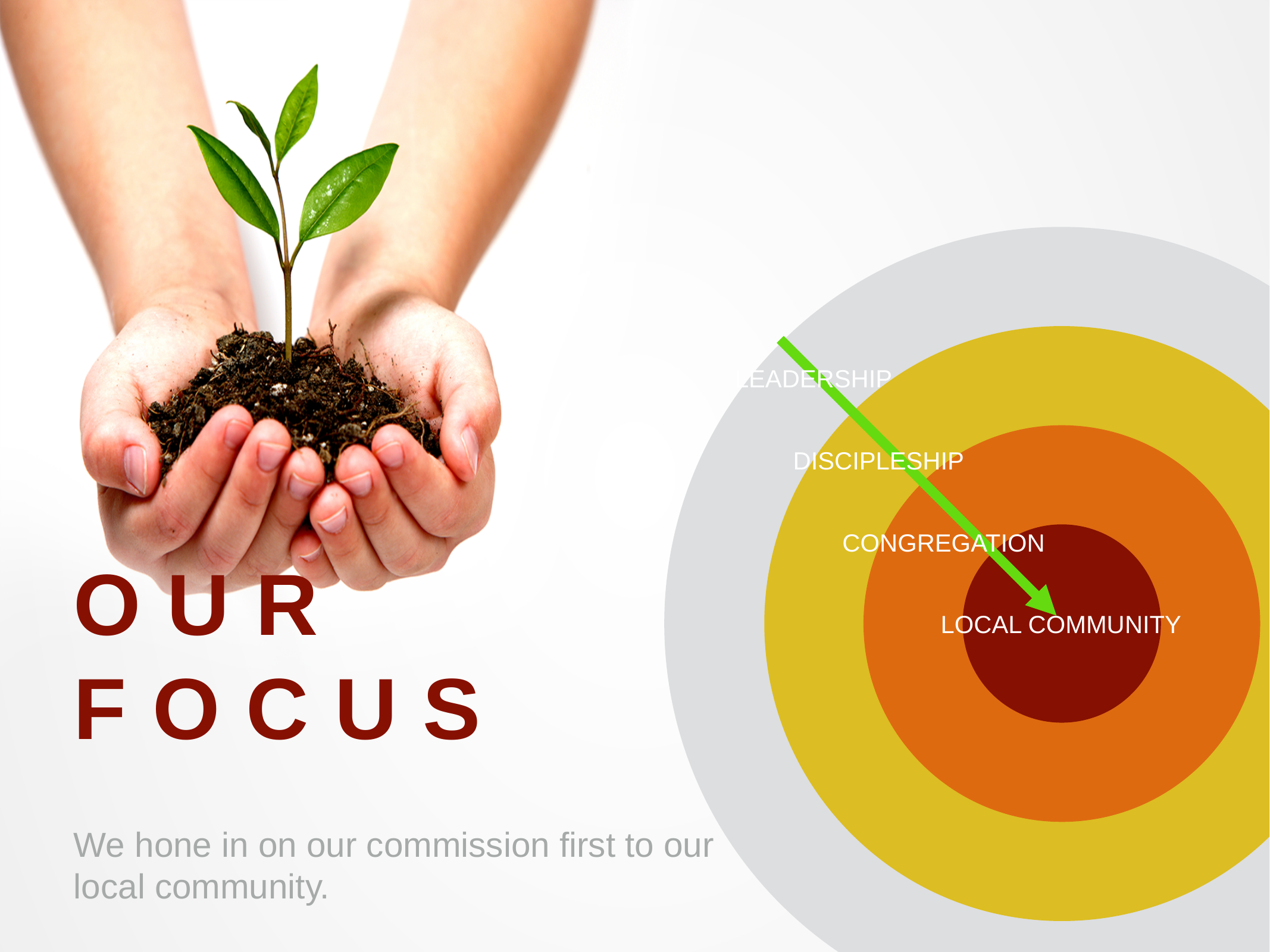

LEADERSHIP

DISCIPLESHIP
CONGREGATION

OUR FOCUS
We hone in on our commission first to our local community.
LOCAL COMMUNITY